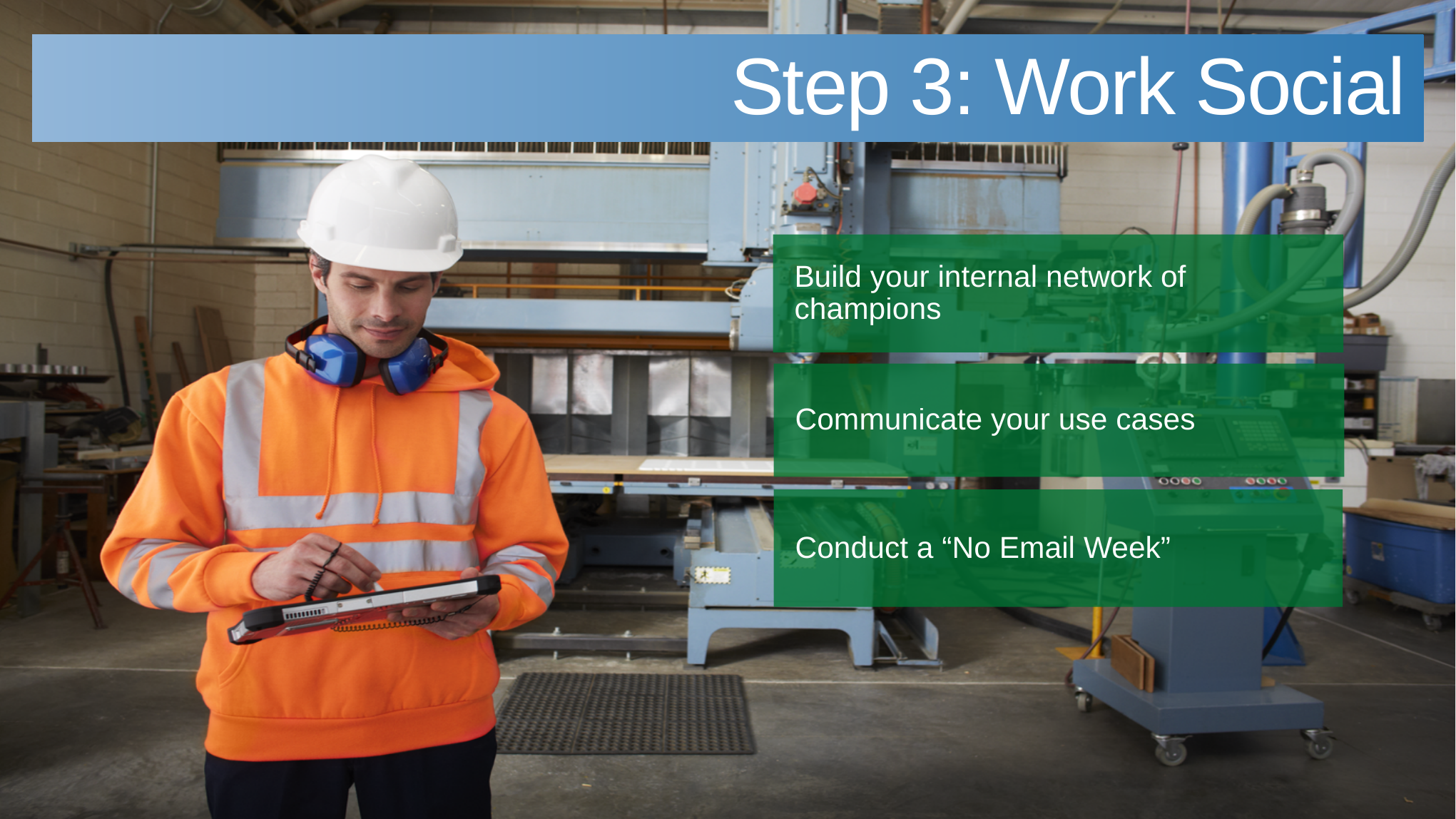

# Step 3: Work Social
Build your internal network of champions
Communicate your use cases
Conduct a “No Email Week”